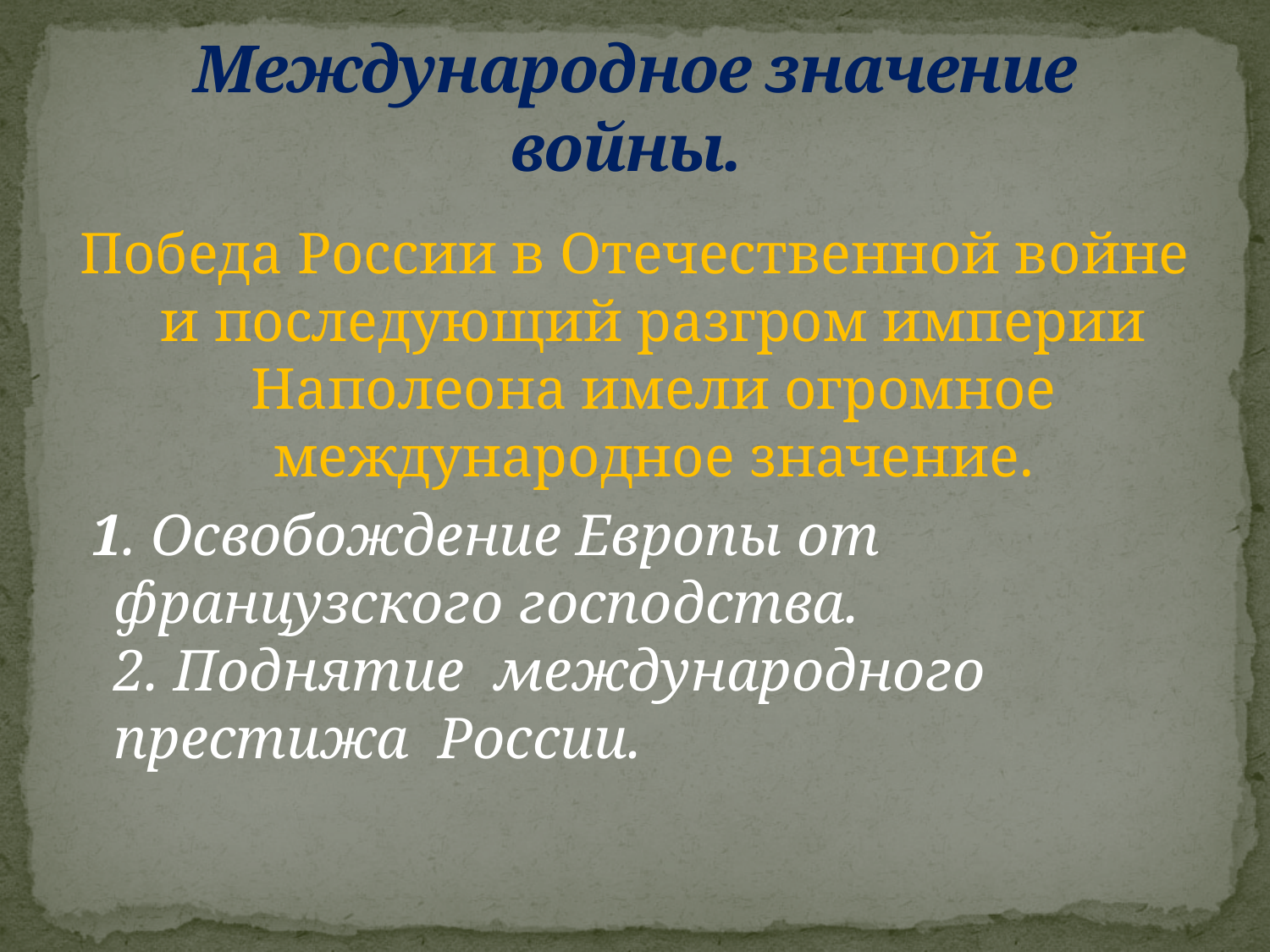

# Международное значение войны.
Победа России в Отечественной войне и последующий разгром империи Наполеона имели огромное международное значение.
 1. Освобождение Европы от французского господства.
2. Поднятие  международного  престижа  России.